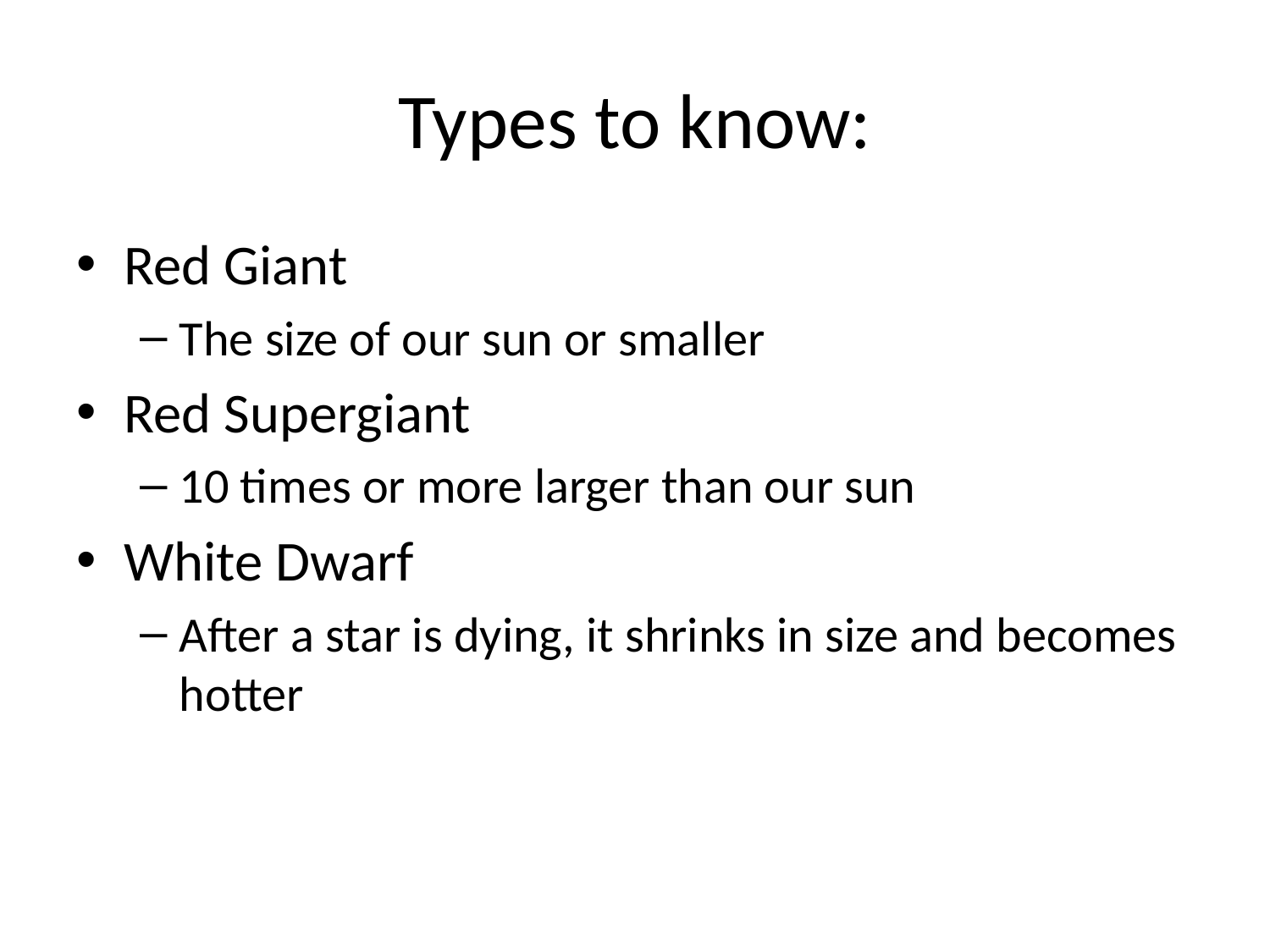

# Types to know:
Red Giant
The size of our sun or smaller
Red Supergiant
10 times or more larger than our sun
White Dwarf
After a star is dying, it shrinks in size and becomes hotter